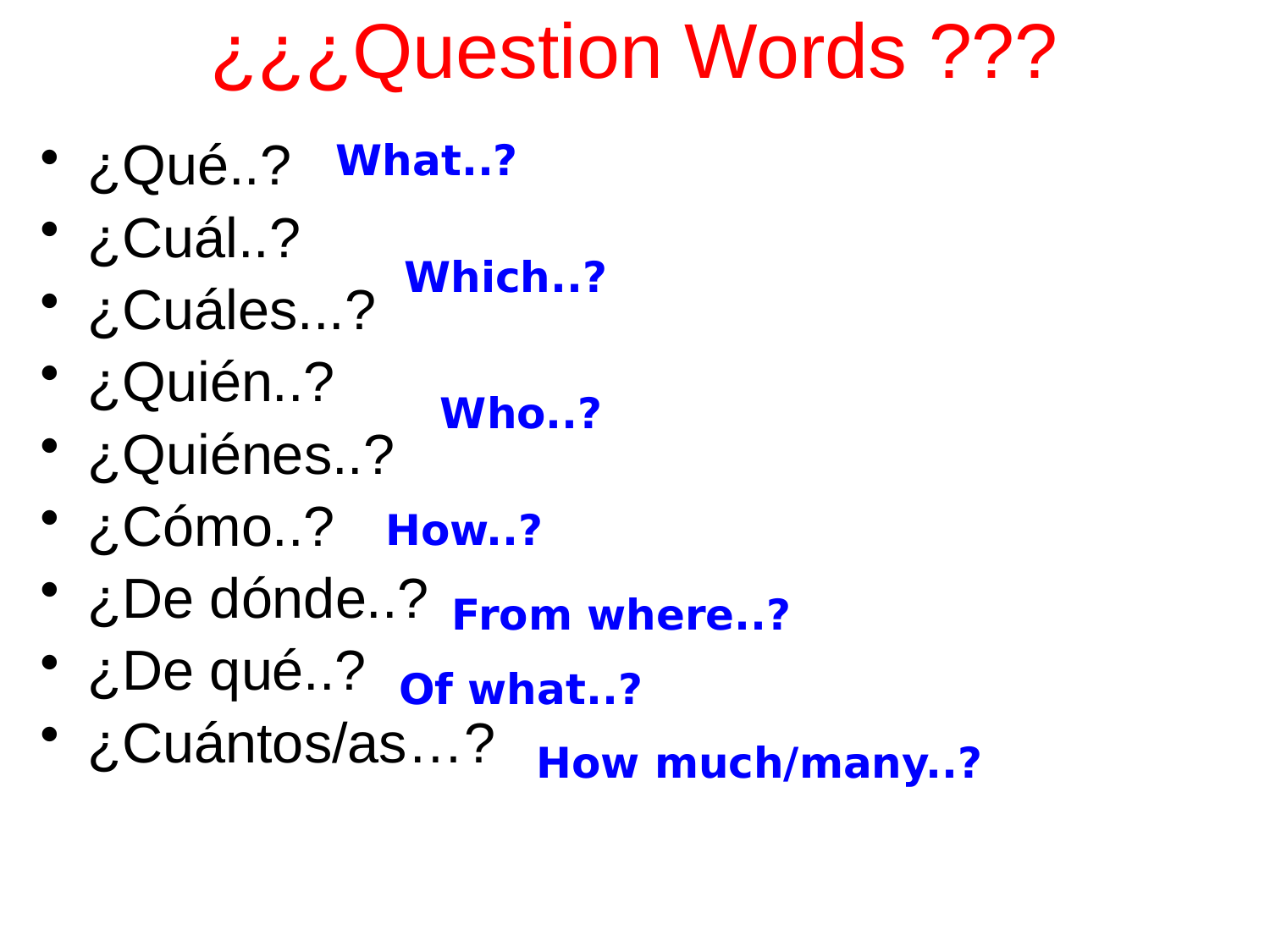

# ¿¿¿Question Words ???
What..?
¿Qué..?
¿Cuál..?
¿Cuáles...?
¿Quién..?
¿Quiénes..?
¿Cómo..?
¿De dónde..?
¿De qué..?
¿Cuántos/as…?

Which..?
Who..?
How..?
From where..?
Of what..?
How much/many..?